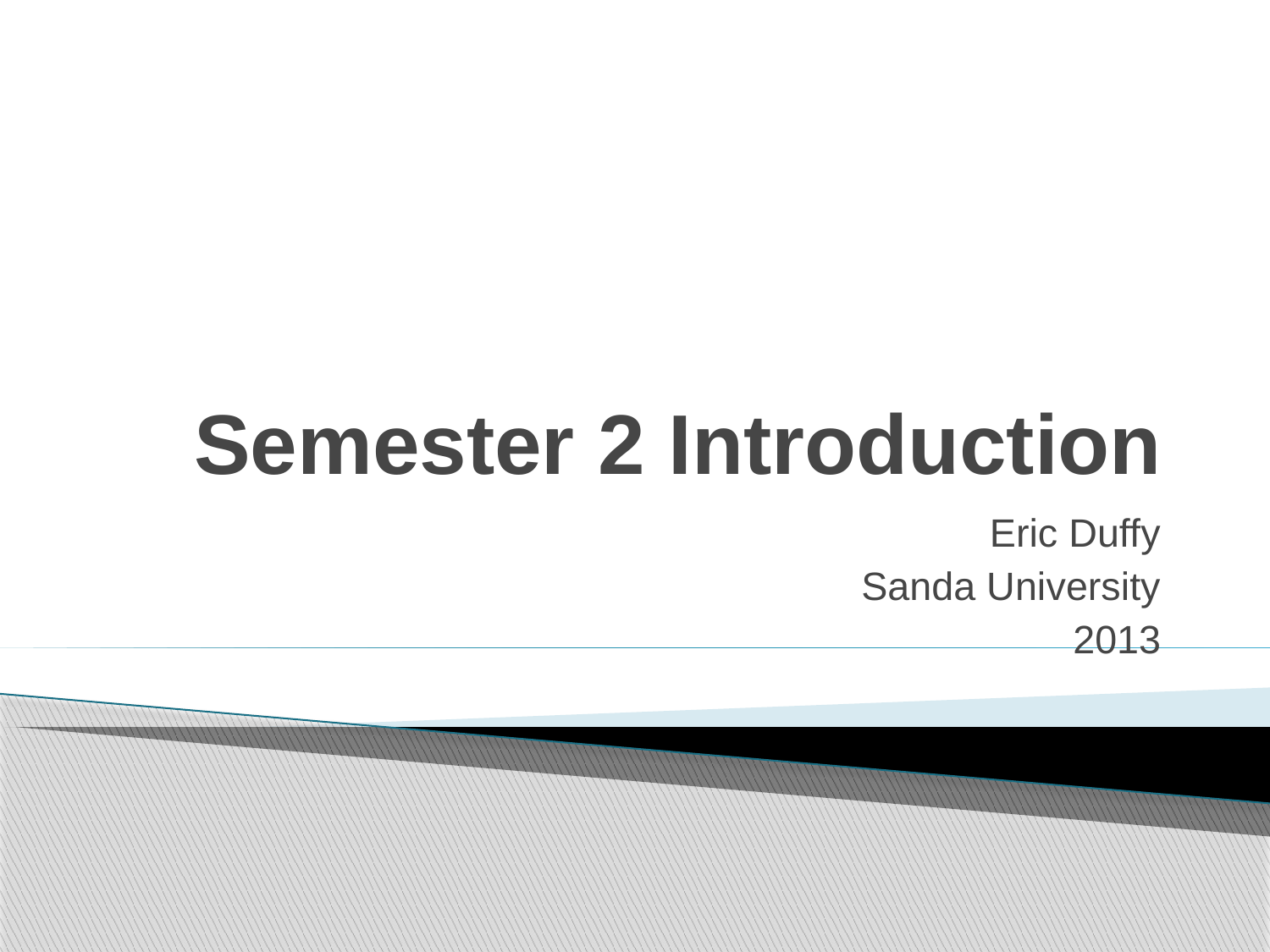

# Semester 2 Introduction
Eric Duffy
Sanda University
2013